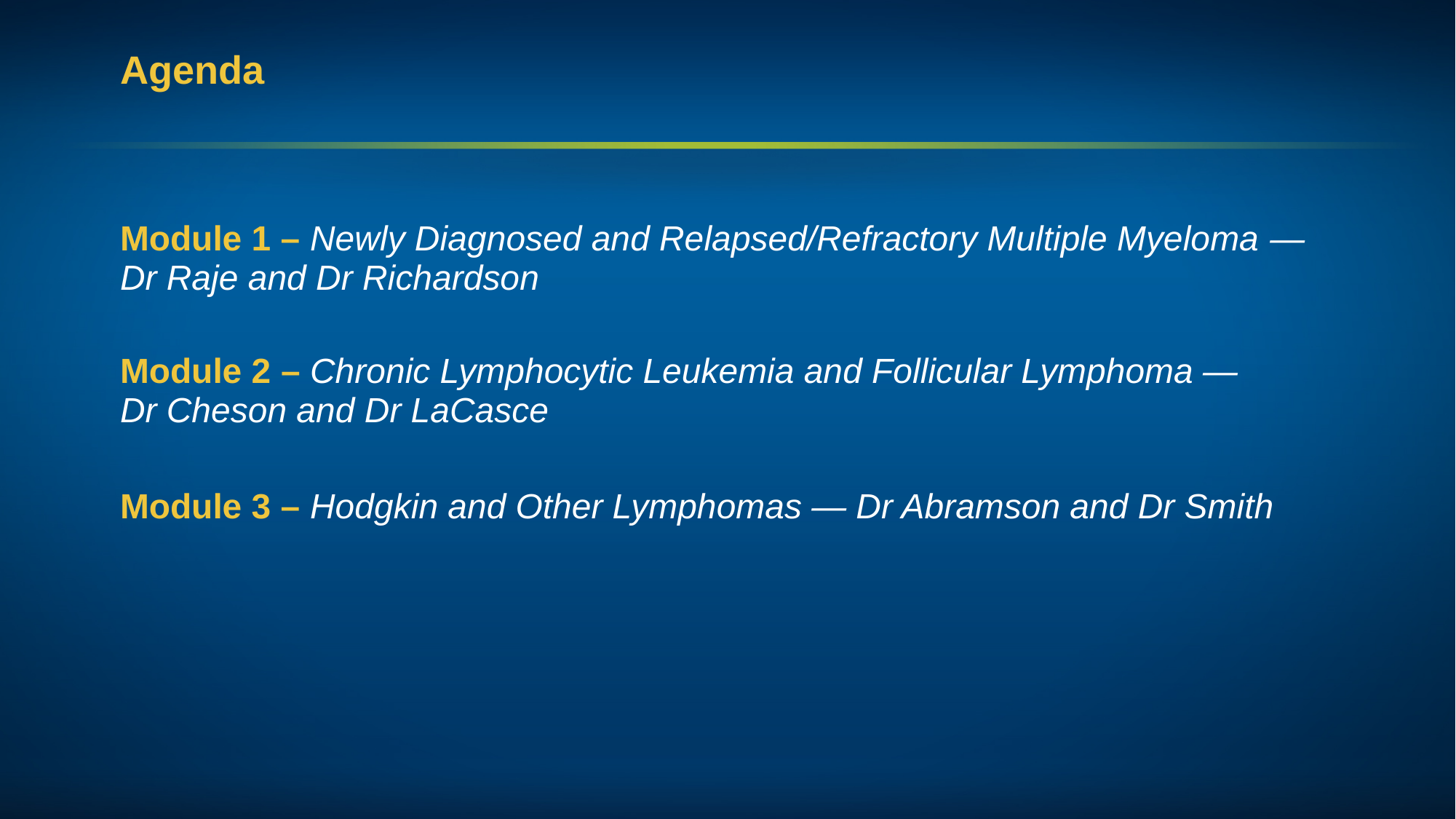

# Agenda
| Module 1 – Newly Diagnosed and Relapsed/Refractory Multiple Myeloma — Dr Raje and Dr Richardson |
| --- |
| Module 2 – Chronic Lymphocytic Leukemia and Follicular Lymphoma — Dr Cheson and Dr LaCasce |
| Module 3 – Hodgkin and Other Lymphomas — Dr Abramson and Dr Smith |
|  |
|  |